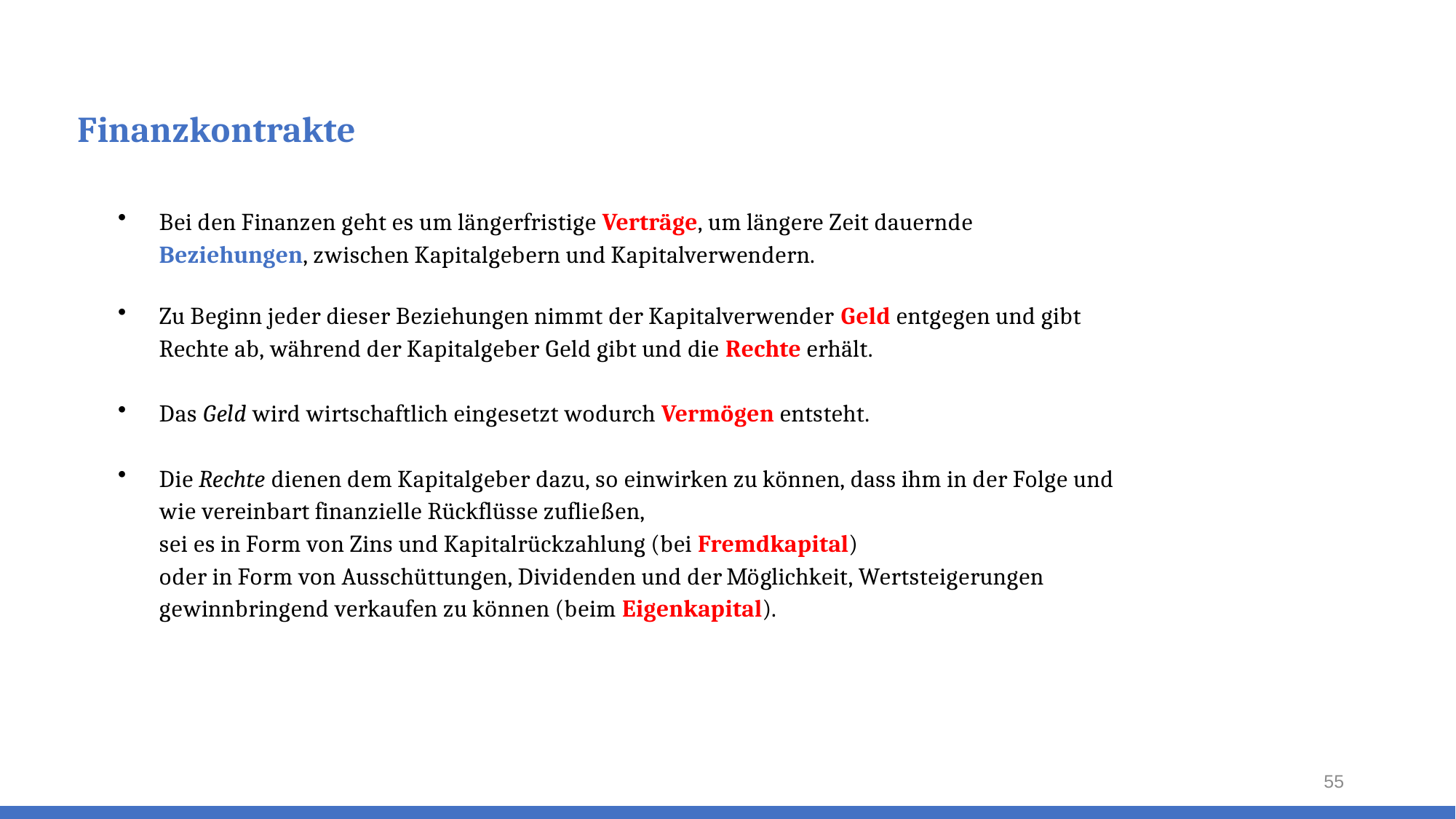

# Finanzkontrakte
Bei den Finanzen geht es um längerfristige Verträge, um längere Zeit dauernde Beziehungen, zwischen Kapitalgebern und Kapitalverwendern.
Zu Beginn jeder dieser Beziehungen nimmt der Kapitalverwender Geld entgegen und gibt Rechte ab, während der Kapitalgeber Geld gibt und die Rechte erhält.
Das Geld wird wirtschaftlich eingesetzt wodurch Vermögen entsteht.
Die Rechte dienen dem Kapitalgeber dazu, so einwirken zu können, dass ihm in der Folge und wie vereinbart finanzielle Rückflüsse zufließen,
sei es in Form von Zins und Kapitalrückzahlung (bei Fremdkapital)
oder in Form von Ausschüttungen, Dividenden und der Möglichkeit, Wertsteigerungen gewinnbringend verkaufen zu können (beim Eigenkapital).
55